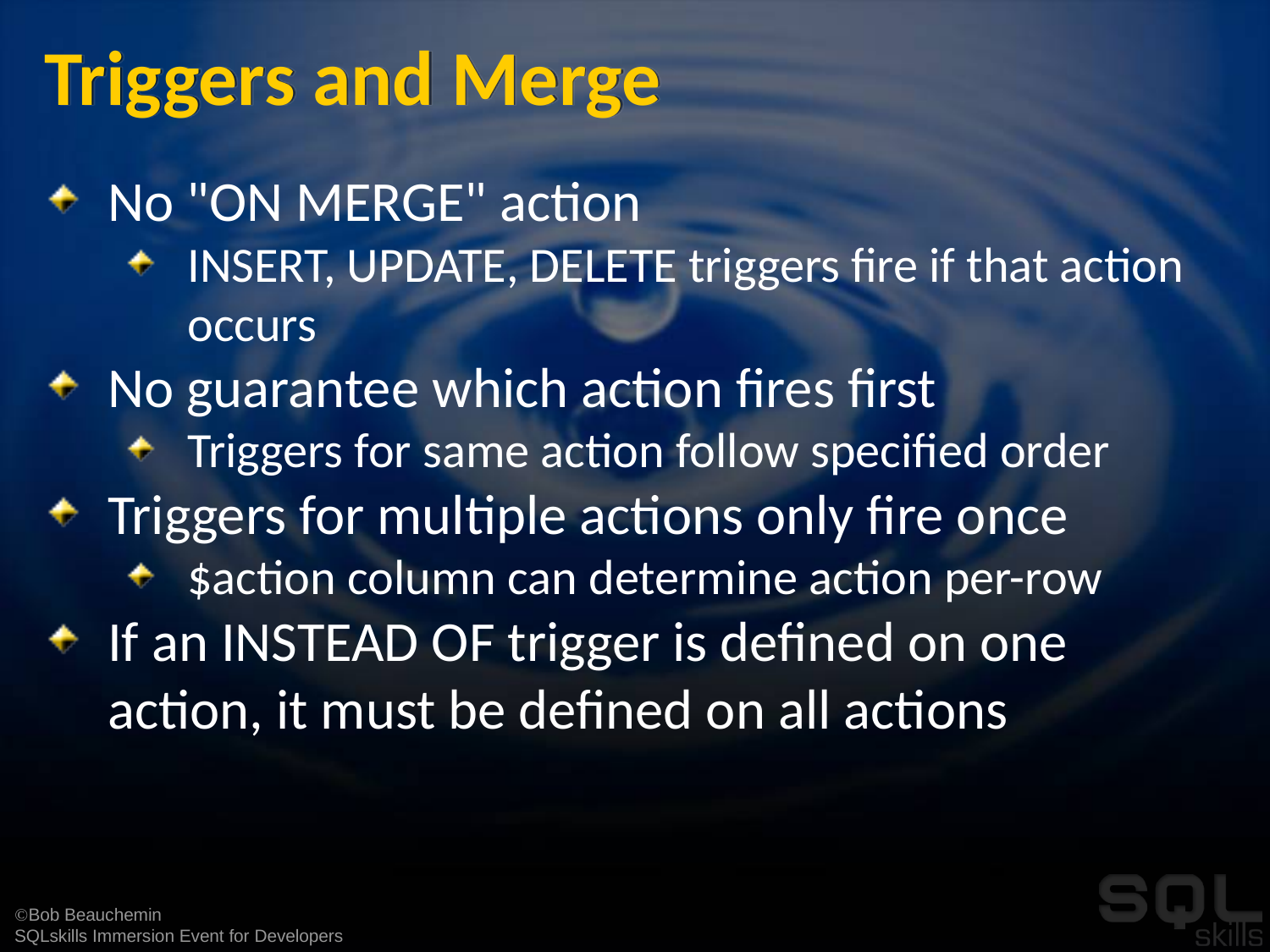

# Triggers and Merge
No "ON MERGE" action
INSERT, UPDATE, DELETE triggers fire if that action occurs
No guarantee which action fires first
Triggers for same action follow specified order
Triggers for multiple actions only fire once
$action column can determine action per-row
If an INSTEAD OF trigger is defined on one action, it must be defined on all actions